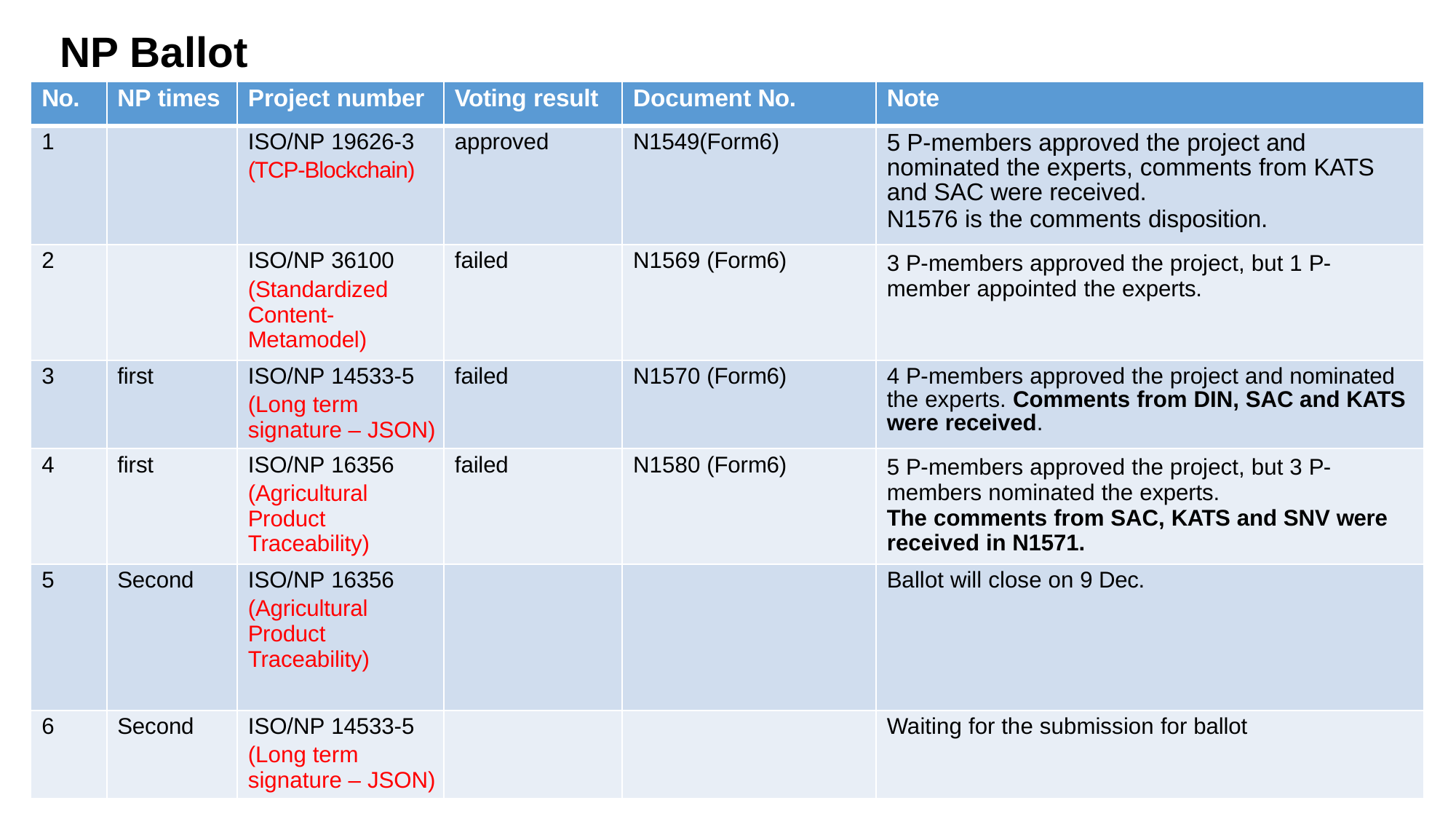

NP Ballot
| No. | NP times | Project number | Voting result | Document No. | Note |
| --- | --- | --- | --- | --- | --- |
| 1 |  | ISO/NP 19626-3 (TCP-Blockchain) | approved | N1549(Form6) | 5 P-members approved the project and nominated the experts, comments from KATS and SAC were received. N1576 is the comments disposition. |
| 2 |  | ISO/NP 36100 (Standardized Content-Metamodel) | failed | N1569 (Form6) | 3 P-members approved the project, but 1 P- member appointed the experts. |
| 3 | first | ISO/NP 14533-5 (Long term signature – JSON) | failed | N1570 (Form6) | 4 P-members approved the project and nominated the experts. Comments from DIN, SAC and KATS were received. |
| 4 | first | ISO/NP 16356 (Agricultural Product Traceability) | failed | N1580 (Form6) | 5 P-members approved the project, but 3 P- members nominated the experts. The comments from SAC, KATS and SNV were received in N1571. |
| 5 | Second | ISO/NP 16356 (Agricultural Product Traceability) |  |  | Ballot will close on 9 Dec. |
| 6 | Second | ISO/NP 14533-5 (Long term signature – JSON) |  |  | Waiting for the submission for ballot |